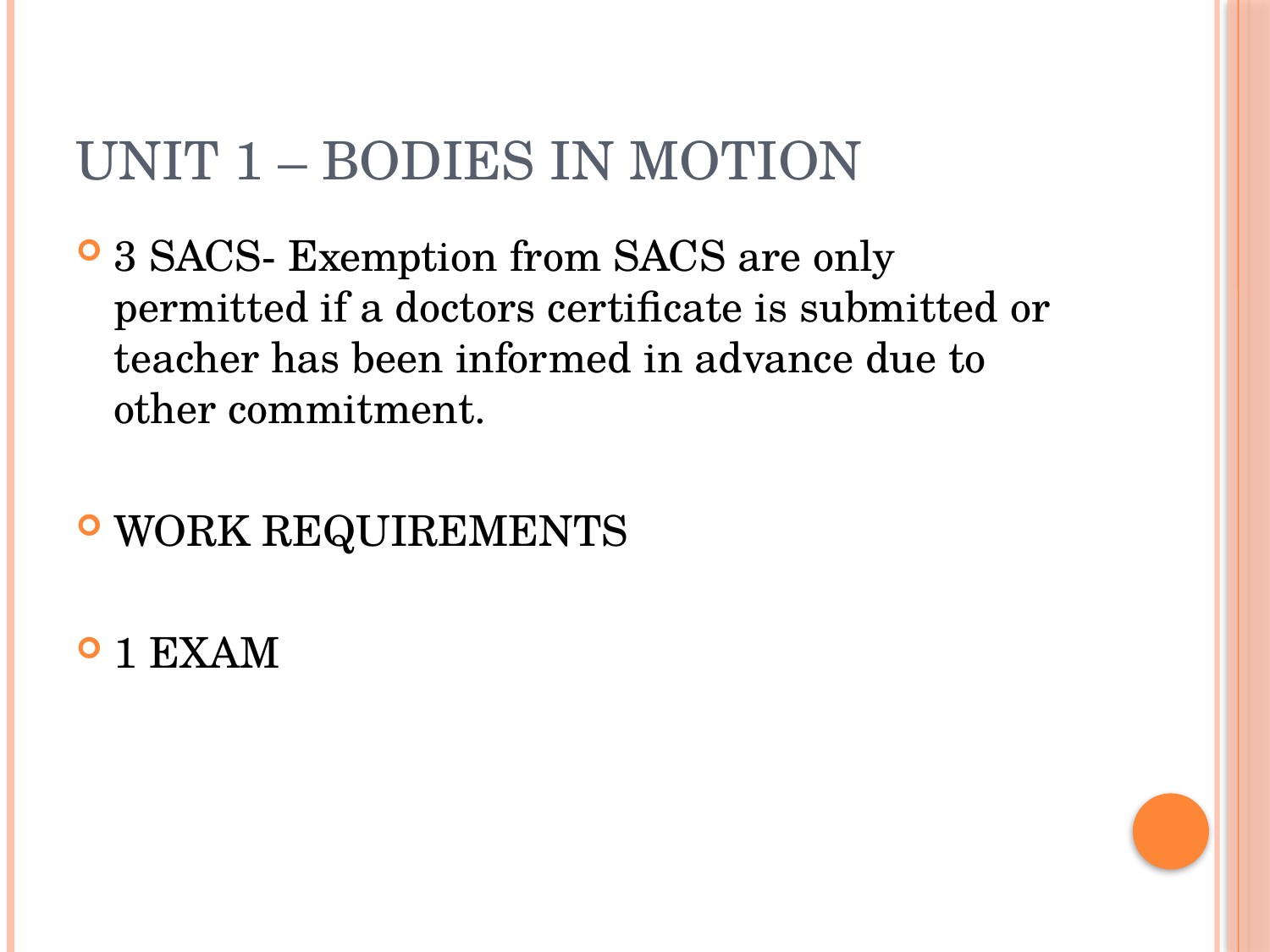

# Unit 1 – BODIES IN MOTION
3 SACS- Exemption from SACS are only permitted if a doctors certificate is submitted or teacher has been informed in advance due to other commitment.

WORK REQUIREMENTS

1 EXAM